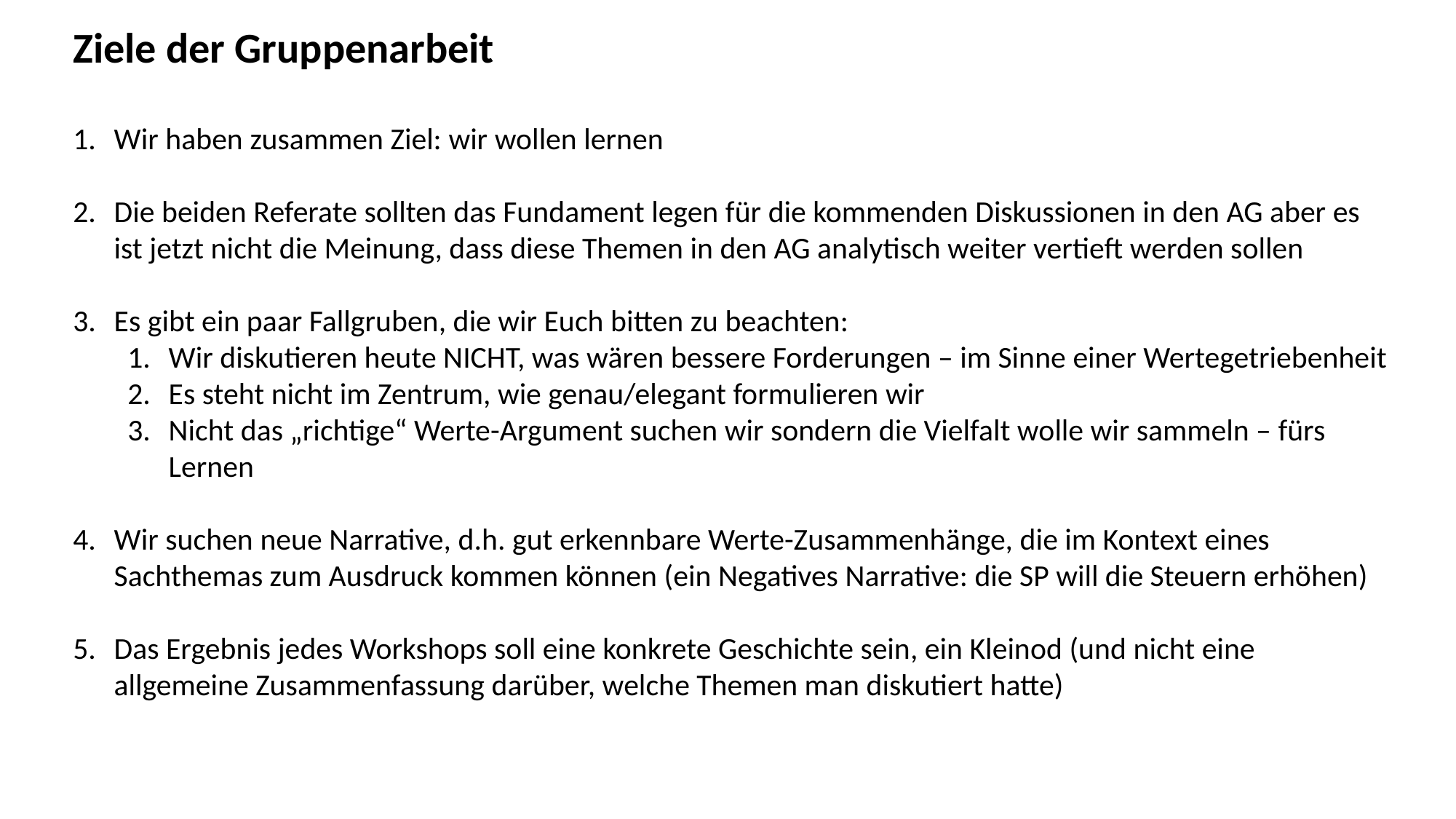

Ziele der Gruppenarbeit

Wir haben zusammen Ziel: wir wollen lernen
Die beiden Referate sollten das Fundament legen für die kommenden Diskussionen in den AG aber es ist jetzt nicht die Meinung, dass diese Themen in den AG analytisch weiter vertieft werden sollen
Es gibt ein paar Fallgruben, die wir Euch bitten zu beachten:
Wir diskutieren heute NICHT, was wären bessere Forderungen – im Sinne einer Wertegetriebenheit
Es steht nicht im Zentrum, wie genau/elegant formulieren wir
Nicht das „richtige“ Werte-Argument suchen wir sondern die Vielfalt wolle wir sammeln – fürs Lernen
Wir suchen neue Narrative, d.h. gut erkennbare Werte-Zusammenhänge, die im Kontext eines Sachthemas zum Ausdruck kommen können (ein Negatives Narrative: die SP will die Steuern erhöhen)
Das Ergebnis jedes Workshops soll eine konkrete Geschichte sein, ein Kleinod (und nicht eine allgemeine Zusammenfassung darüber, welche Themen man diskutiert hatte)